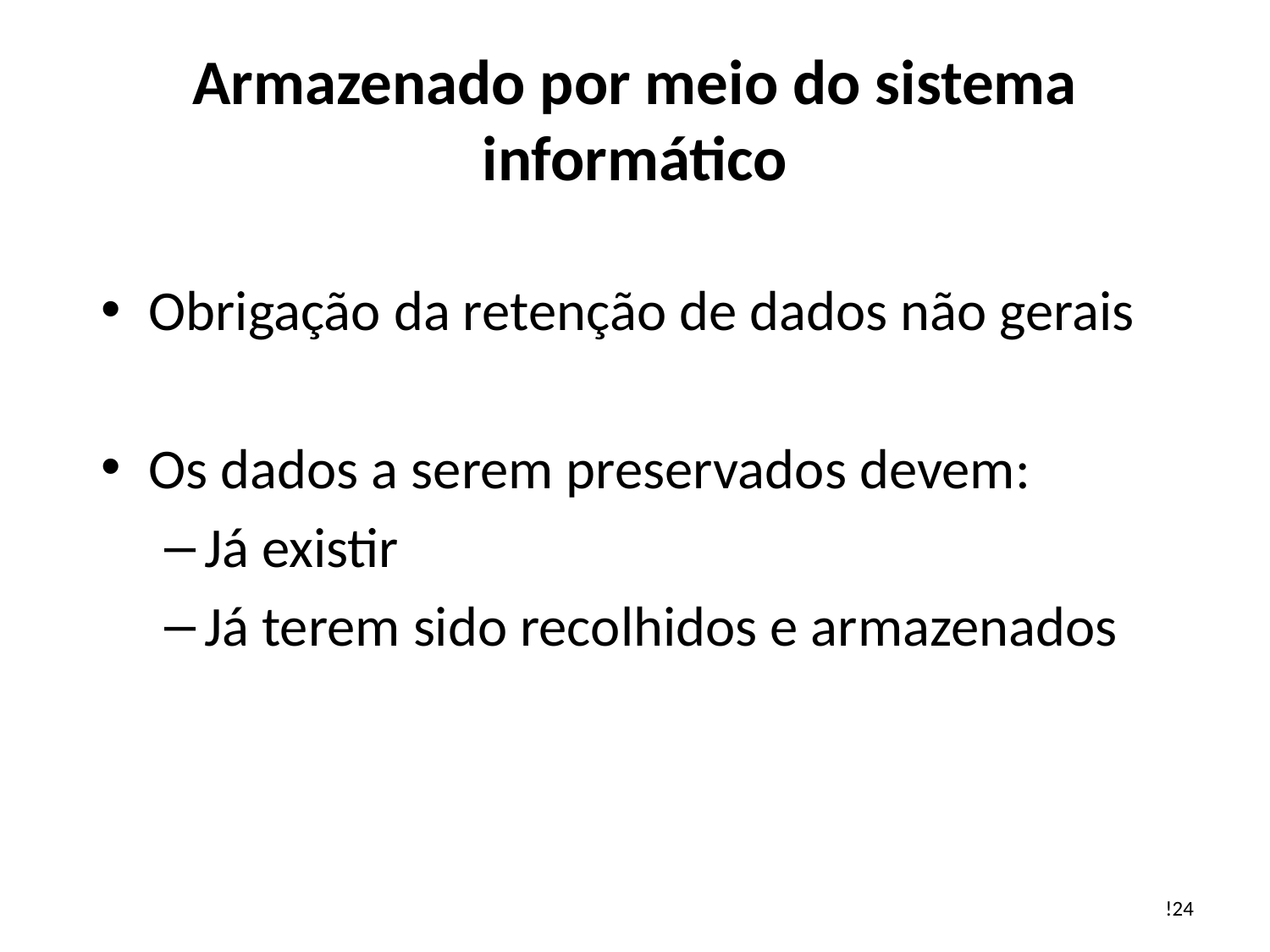

# Armazenado por meio do sistema informático
Obrigação da retenção de dados não gerais

Os dados a serem preservados devem:
Já existir
Já terem sido recolhidos e armazenados

!24